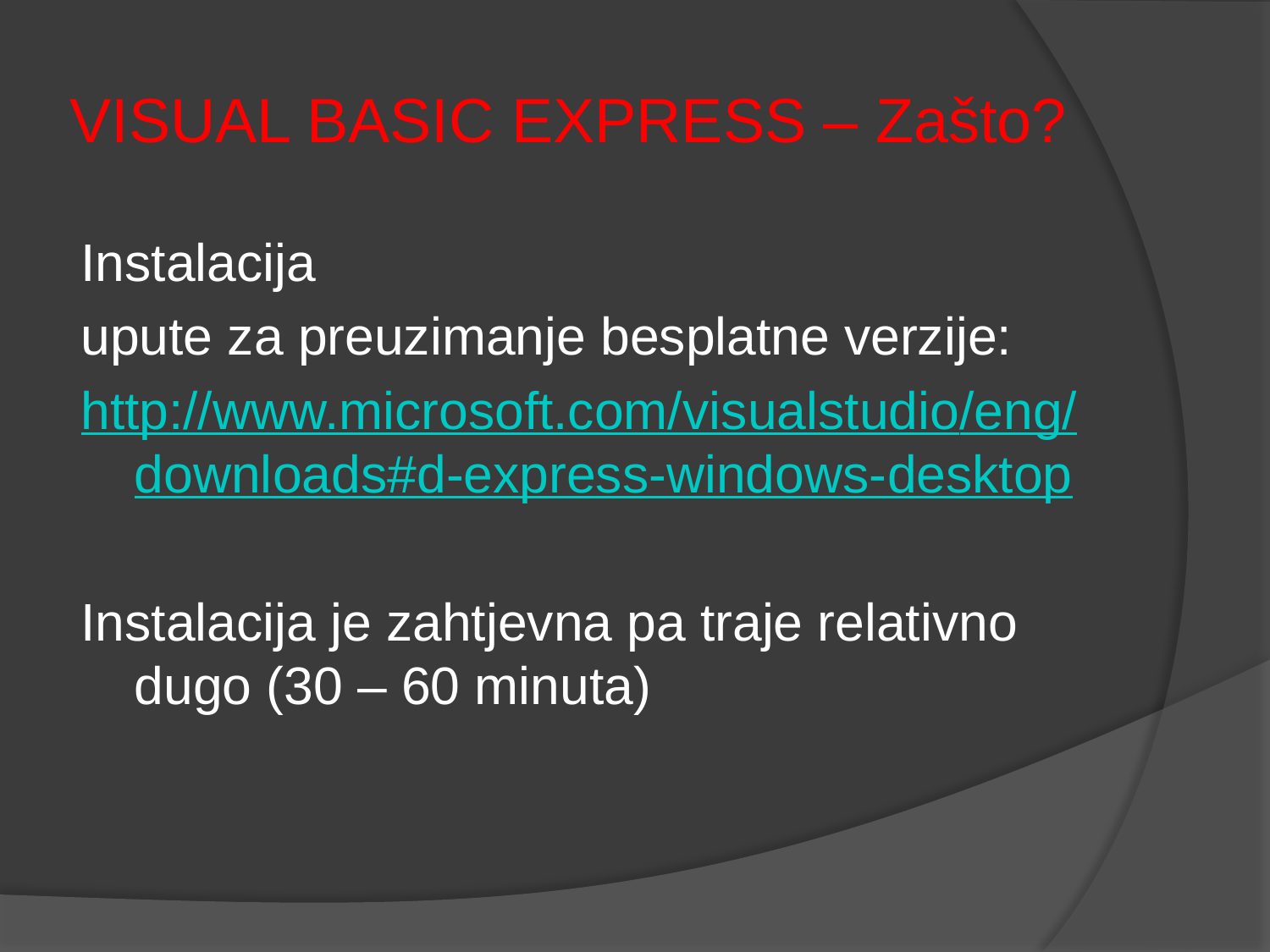

# VISUAL BASIC EXPRESS – Zašto?
Instalacija
upute za preuzimanje besplatne verzije:
http://www.microsoft.com/visualstudio/eng/downloads#d-express-windows-desktop

Instalacija je zahtjevna pa traje relativno dugo (30 – 60 minuta)